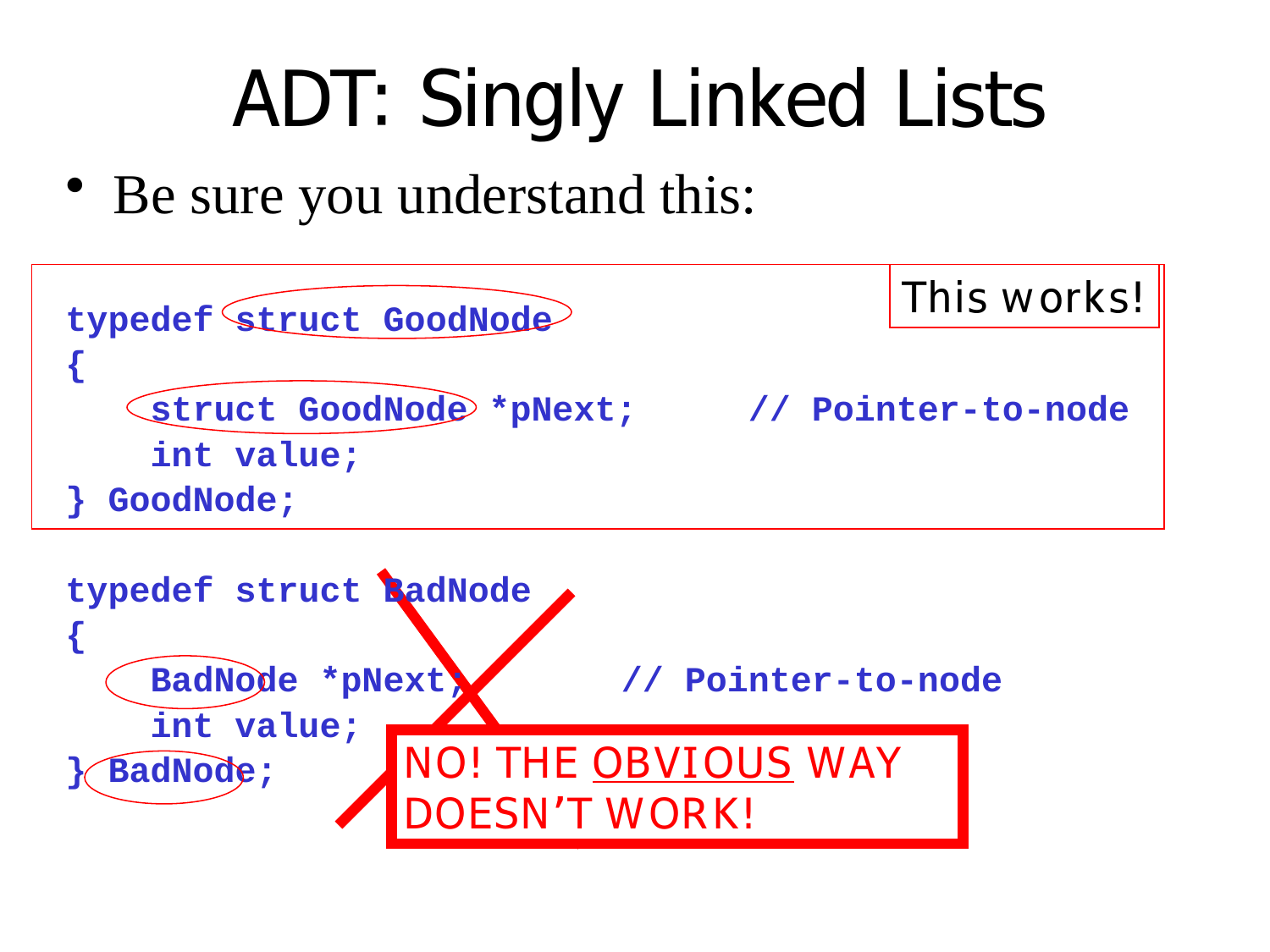

# ADT: Singly Linked Lists
Be sure you understand this:
typedef struct GoodNode
{
    struct GoodNode *pNext; 	// Pointer-to-node
    int value;
} GoodNode;

typedef struct BadNode
{
    BadNode *pNext; 		// Pointer-to-node
    int value;
} BadNode;

This works!

NO! THE OBVIOUS WAY DOESN’T WORK!